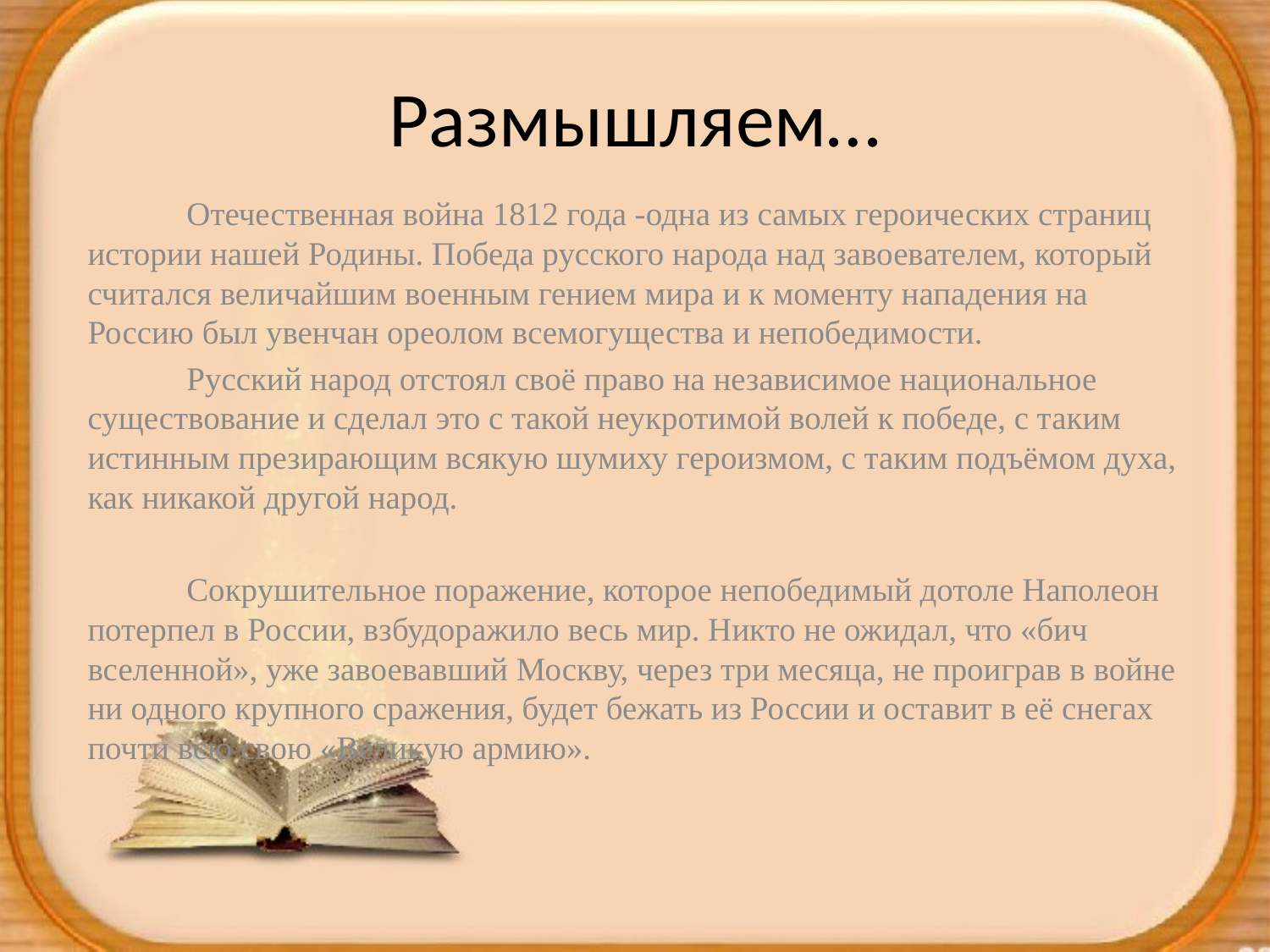

# Размышляем…
	Отечественная война 1812 года -одна из самых героических страниц истории нашей Родины. Победа русского народа над завоевателем, который считался величайшим военным гением мира и к моменту нападения на Россию был увенчан ореолом всемогущества и непобедимости.
	Русский народ отстоял своё право на независимое национальное существование и сделал это с такой неукротимой волей к победе, с таким истинным презирающим всякую шумиху героизмом, с таким подъёмом духа, как никакой другой народ.

	Сокрушительное поражение, которое непобедимый дотоле Наполеон потерпел в России, взбудоражило весь мир. Никто не ожидал, что «бич вселенной», уже завоевавший Москву, через три месяца, не проиграв в войне ни одного крупного сражения, будет бежать из России и оставит в её снегах почти всю свою «Великую армию».